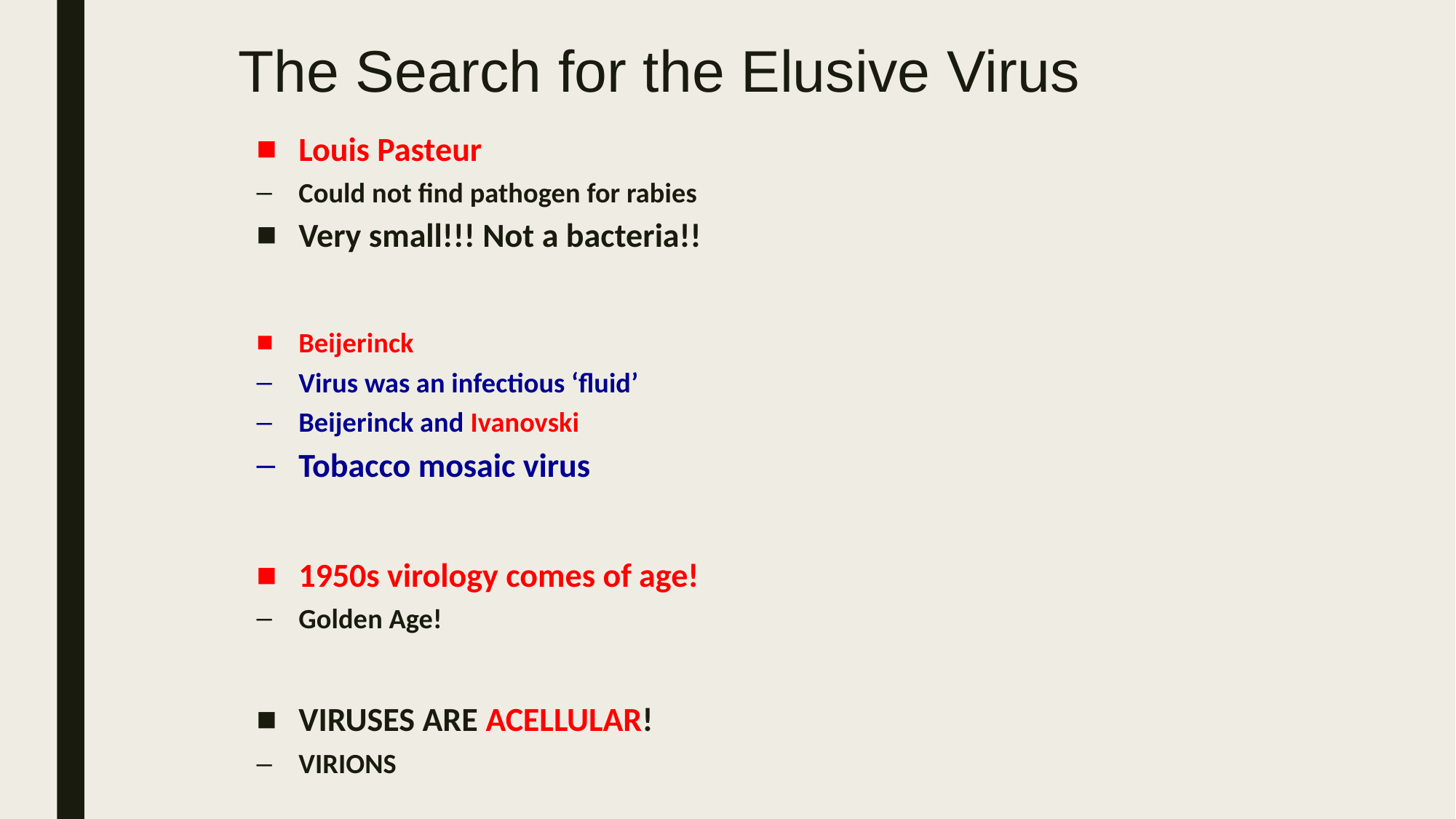

# The Search for the Elusive Virus
Louis Pasteur
Could not find pathogen for rabies
Very small!!! Not a bacteria!!

Beijerinck
Virus was an infectious ‘fluid’
Beijerinck and Ivanovski
Tobacco mosaic virus

1950s virology comes of age!
Golden Age!

VIRUSES ARE ACELLULAR!
VIRIONS